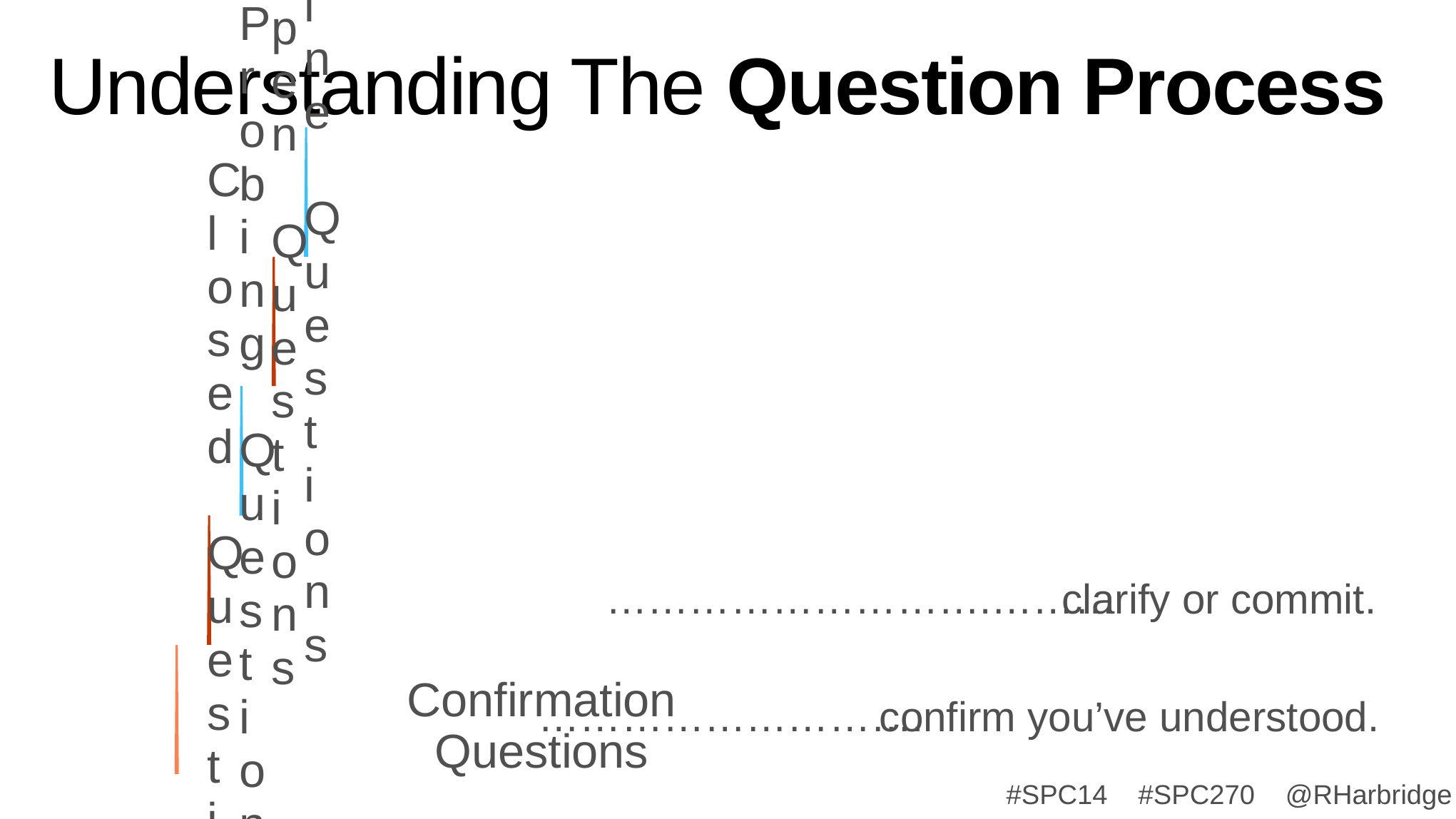

# Understanding The Question Process

……………………….………
clarify or commit.
Confirmation Questions
……………………….
confirm you’ve understood.